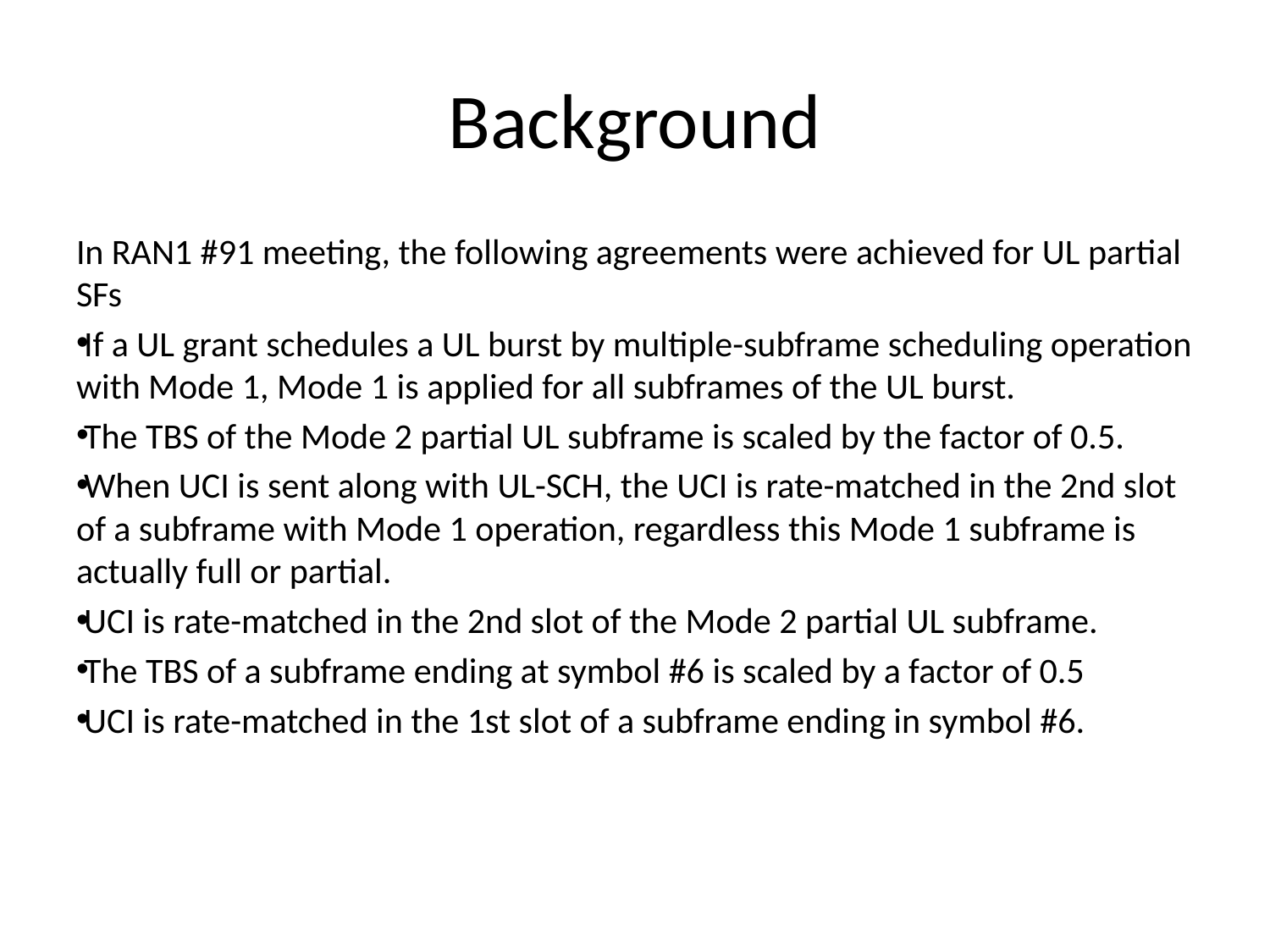

# Background
In RAN1 #91 meeting, the following agreements were achieved for UL partial SFs
If a UL grant schedules a UL burst by multiple-subframe scheduling operation with Mode 1, Mode 1 is applied for all subframes of the UL burst.
The TBS of the Mode 2 partial UL subframe is scaled by the factor of 0.5.
When UCI is sent along with UL-SCH, the UCI is rate-matched in the 2nd slot of a subframe with Mode 1 operation, regardless this Mode 1 subframe is actually full or partial.
UCI is rate-matched in the 2nd slot of the Mode 2 partial UL subframe.
The TBS of a subframe ending at symbol #6 is scaled by a factor of 0.5
UCI is rate-matched in the 1st slot of a subframe ending in symbol #6.